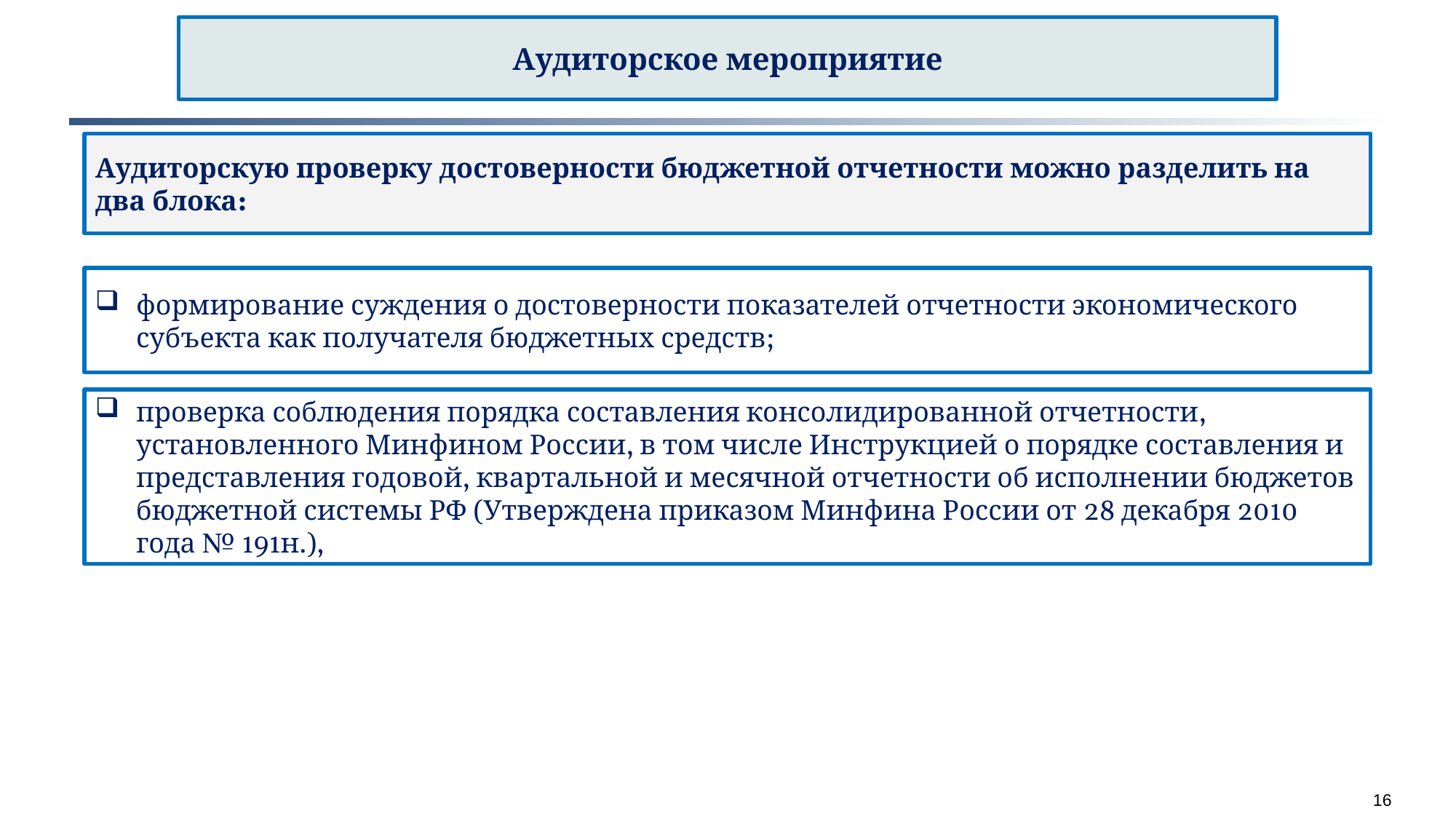

Аудиторское мероприятие
Аудиторскую проверку достоверности бюджетной отчетности можно разделить на два блока:
формирование суждения о достоверности показателей отчетности экономического субъекта как получателя бюджетных средств;
проверка соблюдения порядка составления консолидированной отчетности, установленного Минфином России, в том числе Инструкцией о порядке составления и представления годовой, квартальной и месячной отчетности об исполнении бюджетов бюджетной системы РФ (Утверждена приказом Минфина России от 28 декабря 2010 года № 191н.),